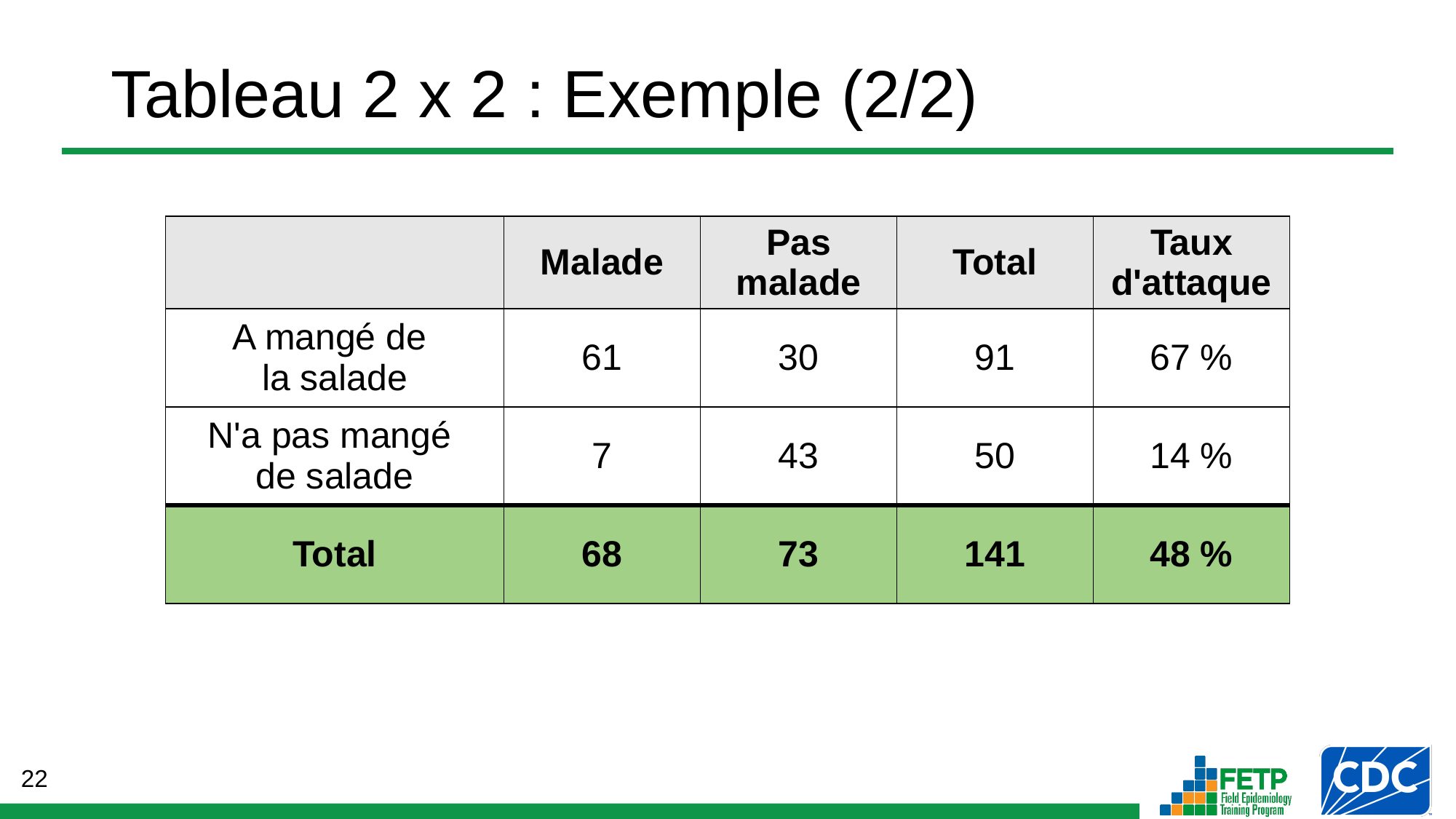

# Tableau 2 x 2 : Exemple (2/2)
|  | Malade | Pas malade | Total | Taux d'attaque |
| --- | --- | --- | --- | --- |
| A mangé de la salade | 61 | 30 | 91 | 67 % |
| N'a pas mangé de salade | 7 | 43 | 50 | 14 % |
| Total | 68 | 73 | 141 | 48 % |